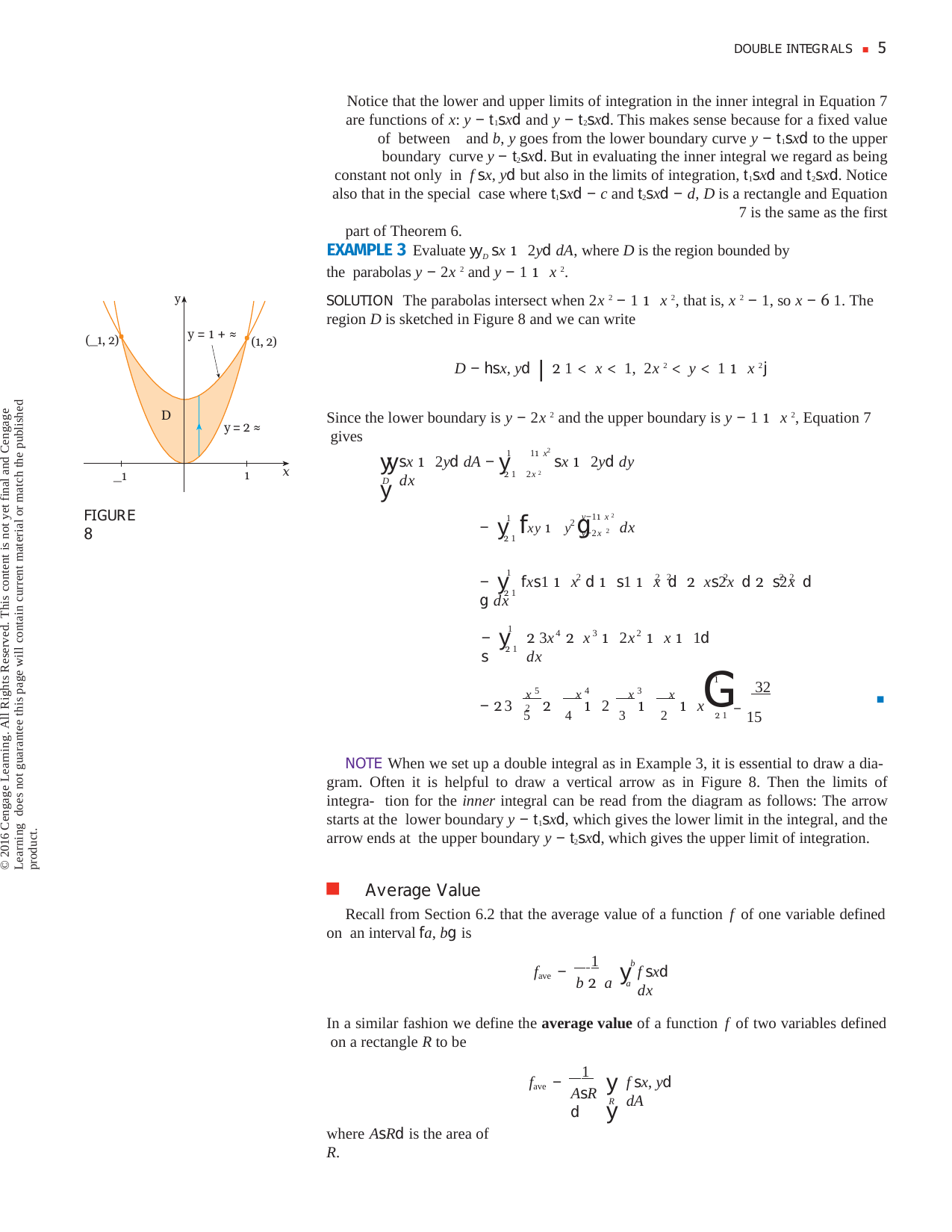

DOUBLE INTEGRALS  ■   5

Notice that the lower and upper limits of integration in the inner integral in Equation 7  are functions of x: y − t1sxd and y − t2sxd. This makes sense because for a fixed value of  between    and b, y goes from the lower boundary curve y − t1sxd to the upper boundary  curve y − t2sxd. But in evaluating the inner integral we regard as being constant not only  in  f sx, yd but also in the limits of integration, t1sxd and t2sxd. Notice also that in the special  case where t1sxd − c and t2sxd − d, D is a rectangle and Equation 7 is the same as the first
part of Theorem 6.
EXAMPLE 3 Evaluate yyD sx 1 2yd dA, where D is the region bounded by the  parabolas y − 2x 2 and y − 1 1 x 2.
SOLUTION  The parabolas intersect when 2x 2  − 1 1 x 2, that is, x 2  − 1, so x − 61. The  region D is sketched in Figure 8 and we can write
D − hsx, yd | 21 < x < 1,  2x 2  < y < 1 1 x 2j
Since the lower boundary is y − 2x 2  and the upper boundary is y − 1 1 x 2, Equation 7  gives
y

y=1+≈
(_1, 2)
(1, 2)

© 2016 Cengage Learning. All Rights Reserved. This content is not yet final and Cengage Learning  does not guarantee this page will contain current material or match the published product.
D
y=2≈
2
yy	y y
1	11x
sx 1 2yd dA −	sx 1 2yd dy dx
𝑥
21    2x 2
1
_1
D
FIGURE 8
fxy 1 y  g	2
y−11x 2
y
1
−
2
dx
y−2x
21
y
1
−	fxs1 1 x  d 1 s1 1 x  d  2 xs2x  d 2 s2x  d g dx
2	2 2	2	2 2
21
y
1
−	s
23x   2 x   1 2x   1 x 1 1d dx
4	3	2
21
G
x 5	x 4	x 3	x 2
1
 32
− 15
− 23 5 2 4 1 2 3 1 2 1 x
■

21
NOTE When we set up a double integral as in Example 3, it is essential to draw a dia-  gram. Often it is helpful to draw a vertical arrow as in Figure 8. Then the limits of integra-  tion for the inner integral can be read from the diagram as follows: The arrow starts at the  lower boundary y − t1sxd, which gives the lower limit in the integral, and the arrow ends at  the upper boundary y − t2sxd, which gives the upper limit of integration.

Average Value
Recall from Section 6.2 that the average value of a function f of one variable defined on  an interval fa, bg is

    1	   b
y
f	−
f sxd dx
ave
b 2 a
a
In a similar fashion we define the average value of a function f of two variables defined  on a rectangle R to be
   1
AsRd
yy
f	−
f sx, yd dA
ave
R
where AsRd is the area of R.